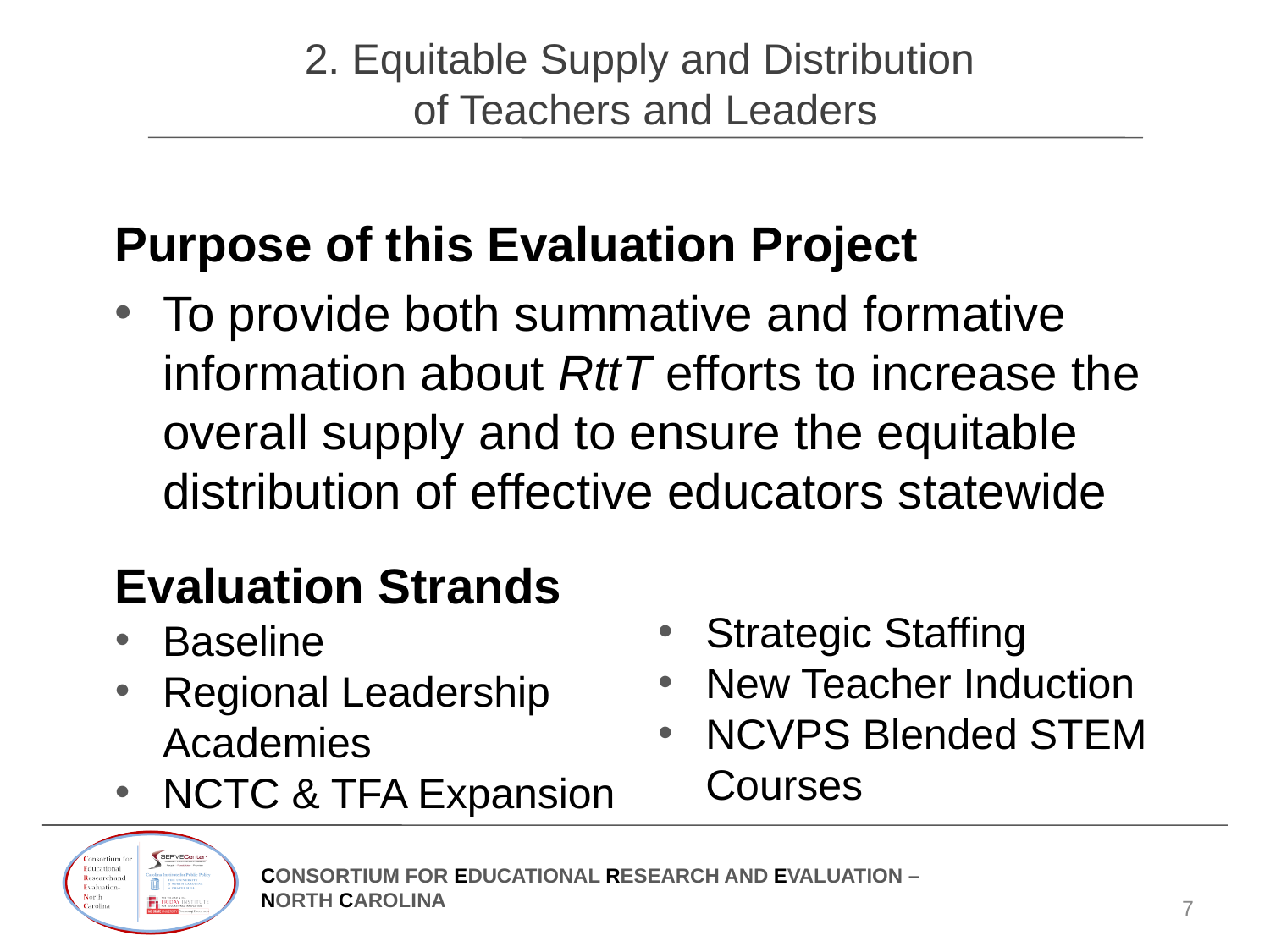

# 2. Equitable Supply and Distribution of Teachers and Leaders
Purpose of this Evaluation Project
To provide both summative and formative information about RttT efforts to increase the overall supply and to ensure the equitable distribution of effective educators statewide
Evaluation Strands
Baseline
Regional Leadership Academies
NCTC & TFA Expansion

Strategic Staffing
New Teacher Induction
NCVPS Blended STEM Courses
7